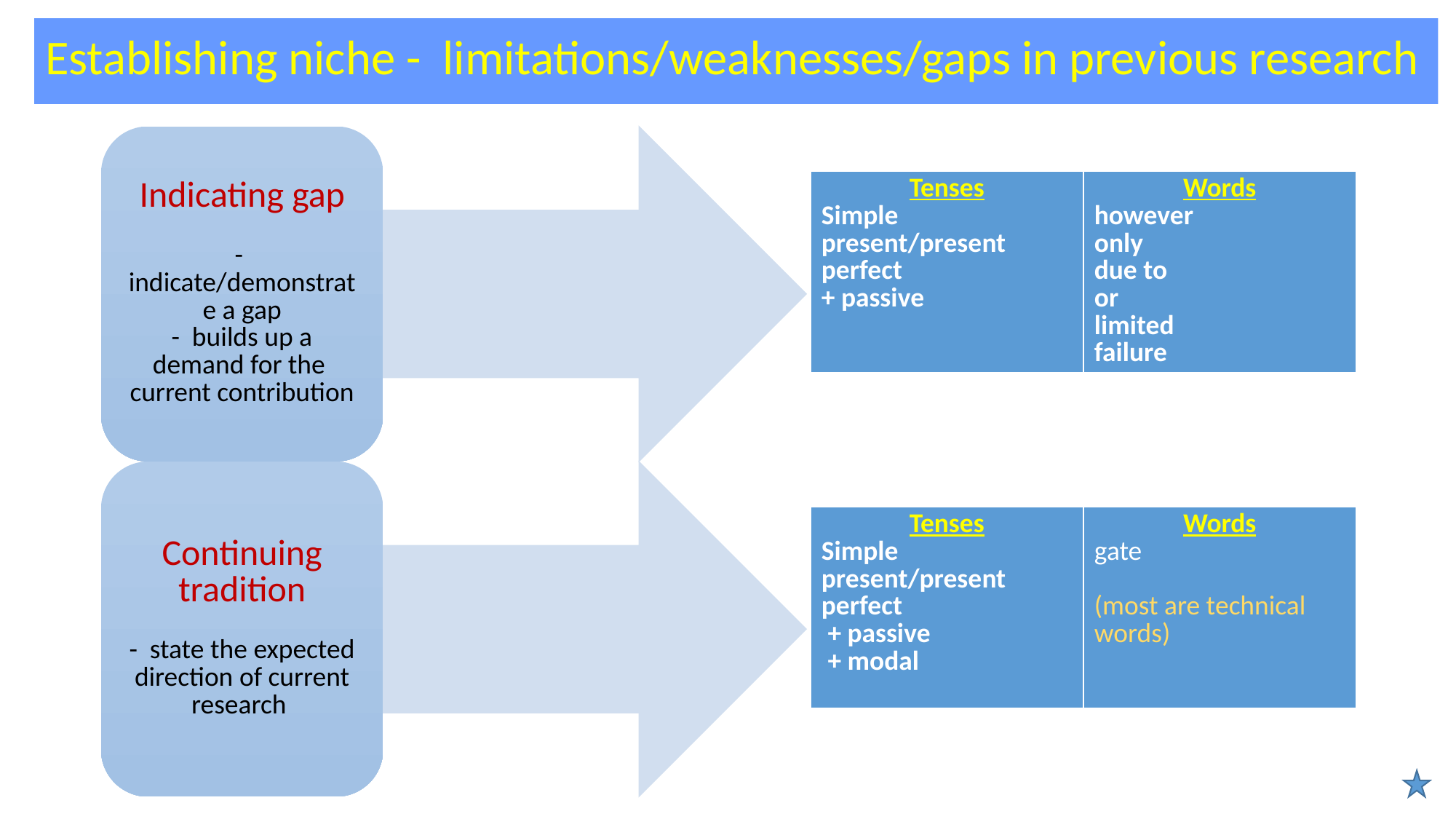

# Establishing niche -  limitations/weaknesses/gaps in previous research
Indicating gap
-  indicate/demonstrate a gap
-  builds up a demand for the  current contribution
Continuing tradition
-  state the expected direction of current research
| Tenses Simple present/present perfect + passive | Words however only due to or limited failure |
| --- | --- |
| Tenses Simple present/present perfect + passive + modal | Words gate (most are technical words) |
| --- | --- |